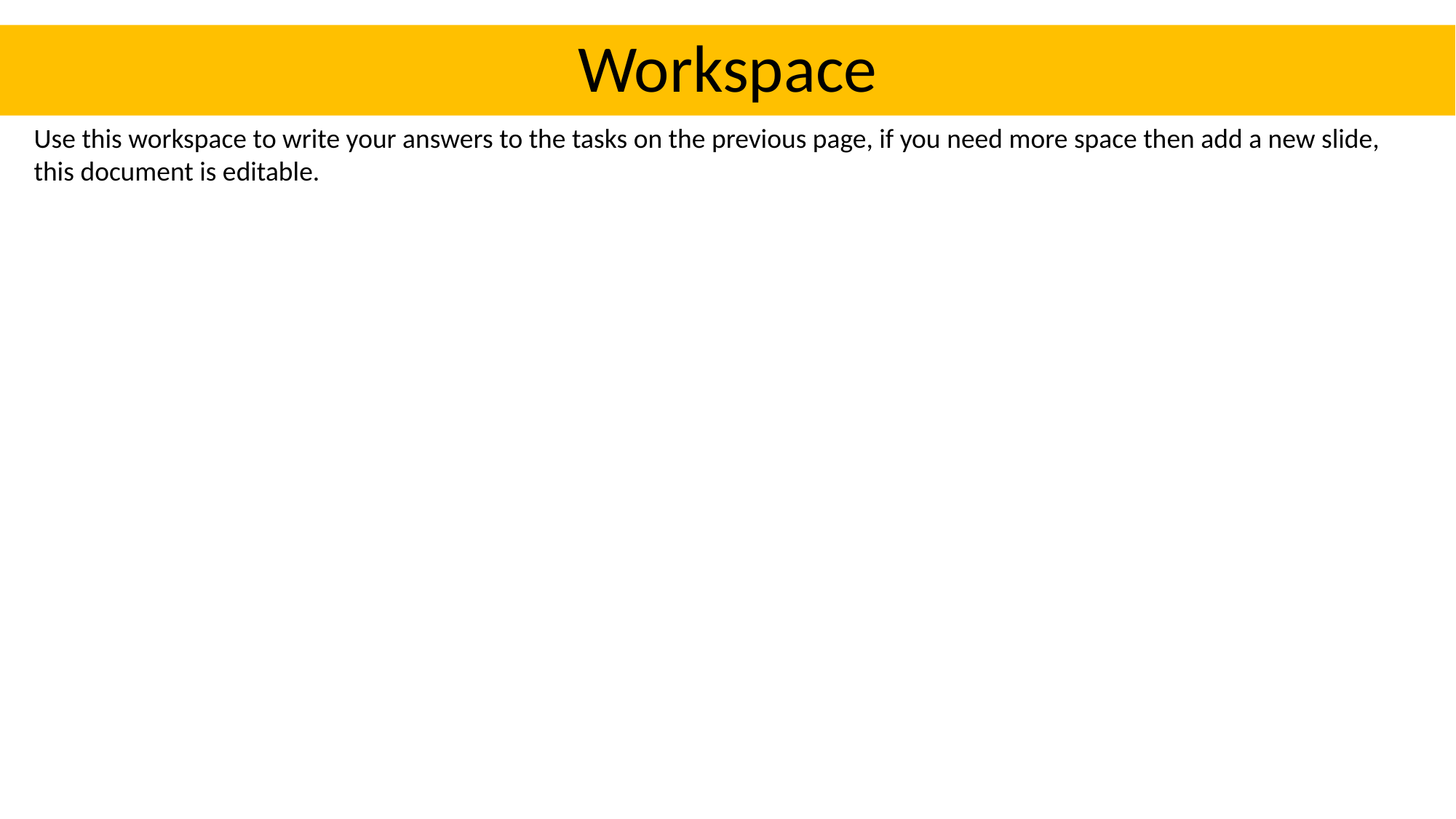

Workspace
Use this workspace to write your answers to the tasks on the previous page, if you need more space then add a new slide, this document is editable.